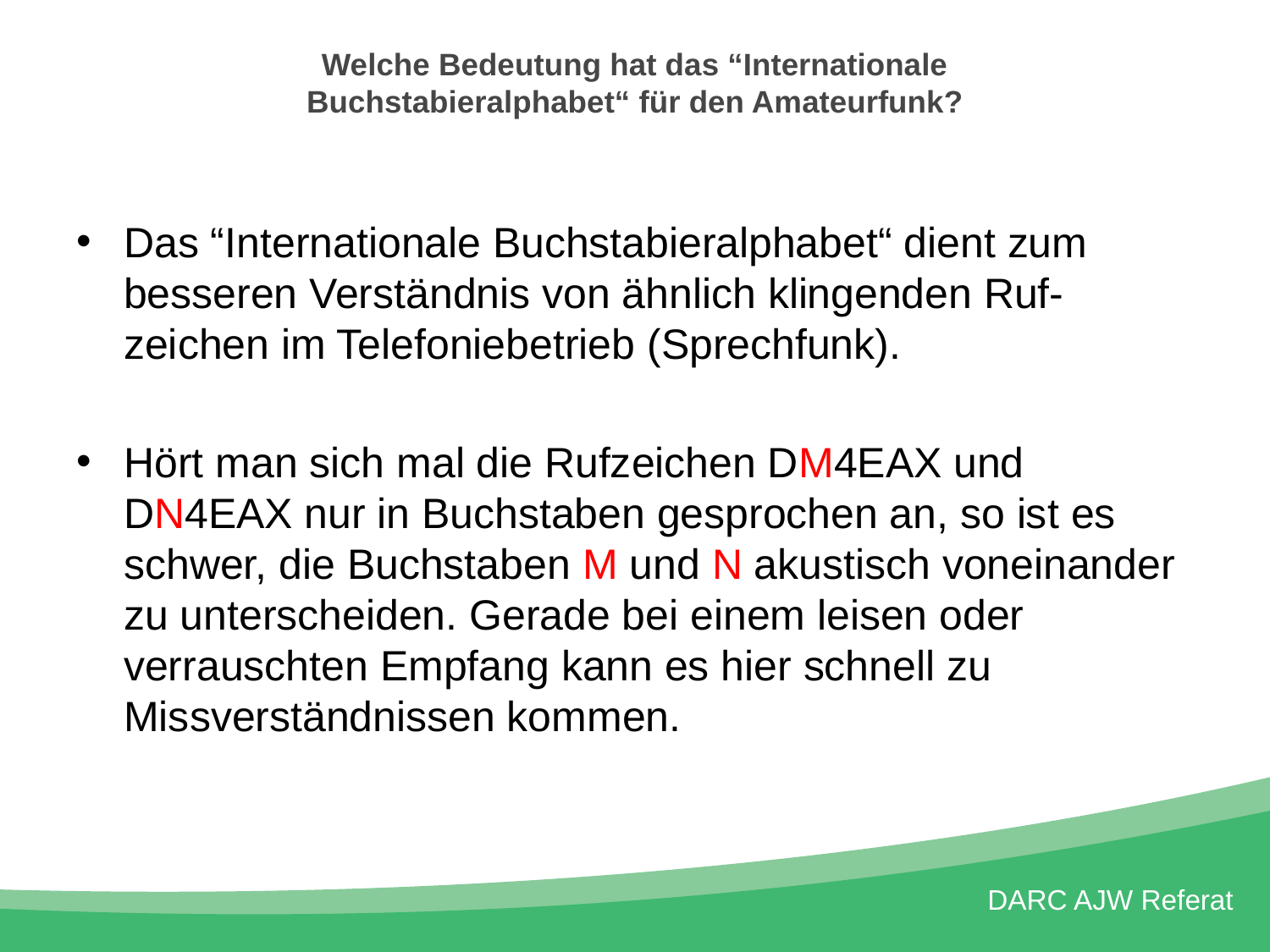

# Welche Bedeutung hat das “Internationale Buchstabieralphabet“ für den Amateurfunk?

Das “Internationale Buchstabieralphabet“ dient zum besseren Verständnis von ähnlich klingenden Ruf-zeichen im Telefoniebetrieb (Sprechfunk).

Hört man sich mal die Rufzeichen DM4EAX und DN4EAX nur in Buchstaben gesprochen an, so ist es schwer, die Buchstaben M und N akustisch voneinander zu unterscheiden. Gerade bei einem leisen oder verrauschten Empfang kann es hier schnell zu Missverständnissen kommen.